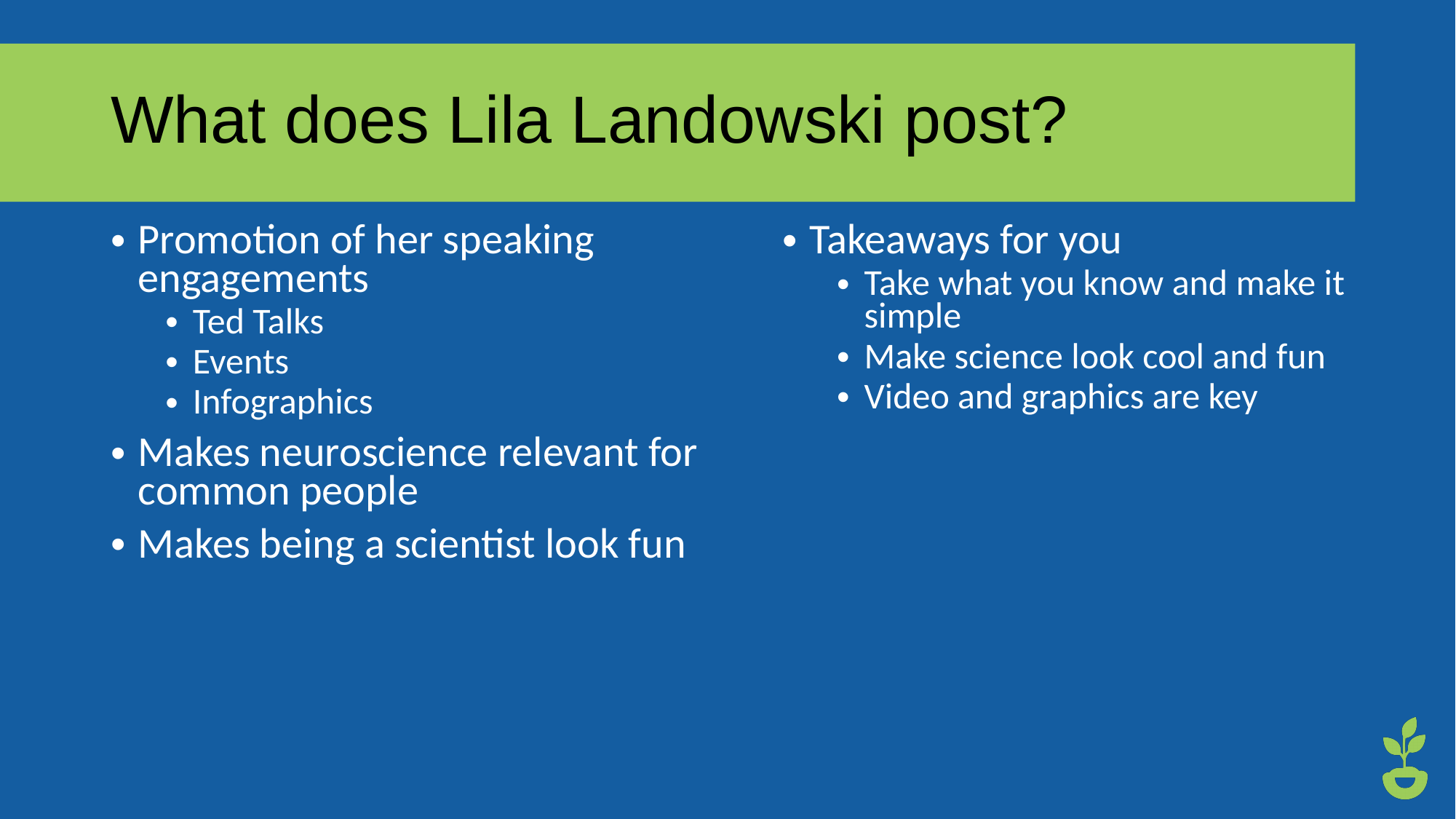

# What does Lila Landowski post?
Promotion of her speaking engagements
Ted Talks
Events
Infographics
Makes neuroscience relevant for common people
Makes being a scientist look fun
Takeaways for you
Take what you know and make it simple
Make science look cool and fun
Video and graphics are key